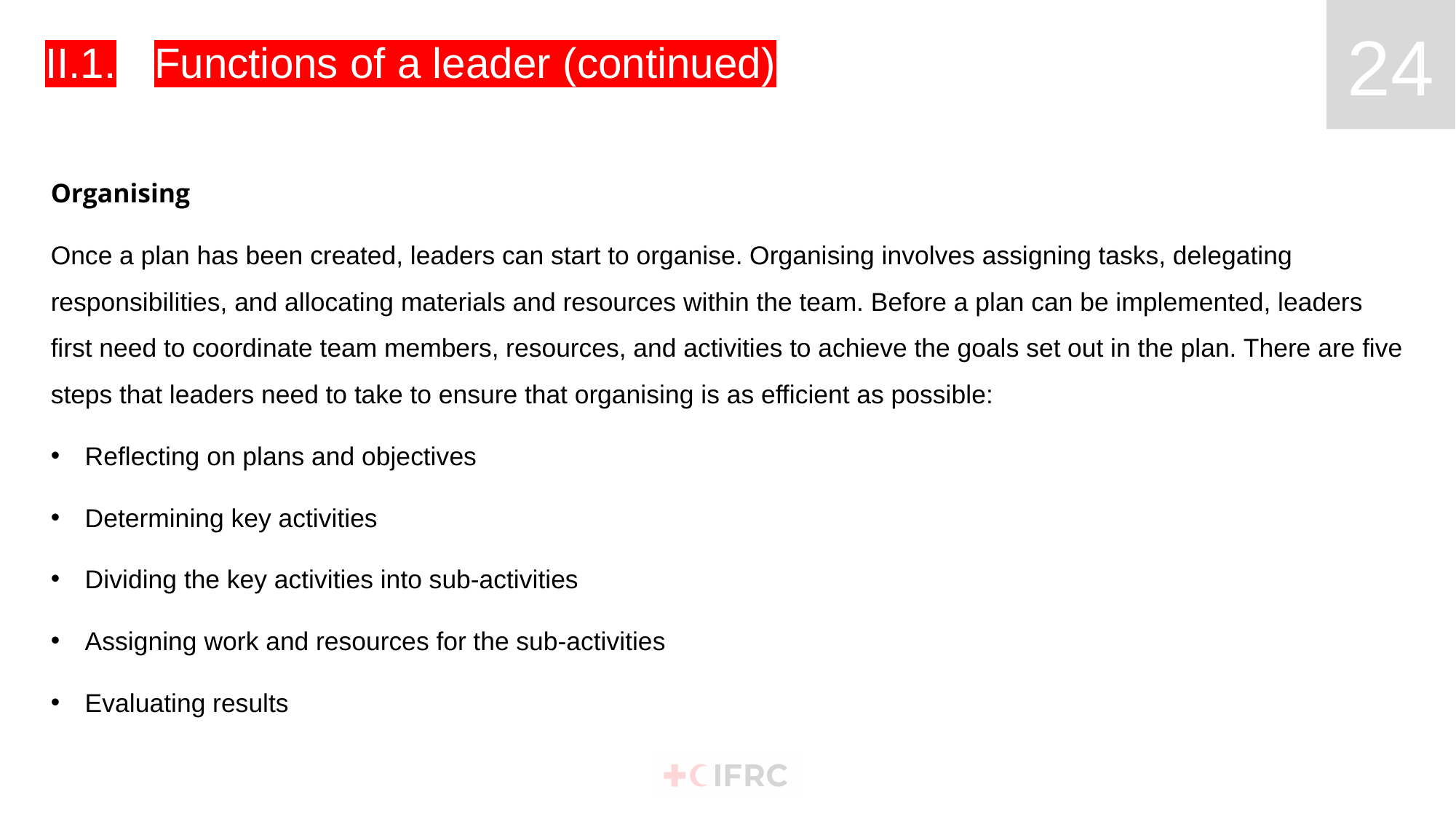

# II.1.	Functions of a leader (continued)
Organising
Once a plan has been created, leaders can start to organise. Organising involves assigning tasks, delegating responsibilities, and allocating materials and resources within the team. Before a plan can be implemented, leaders first need to coordinate team members, resources, and activities to achieve the goals set out in the plan. There are five steps that leaders need to take to ensure that organising is as efficient as possible:
Reflecting on plans and objectives
Determining key activities
Dividing the key activities into sub-activities
Assigning work and resources for the sub-activities
Evaluating results